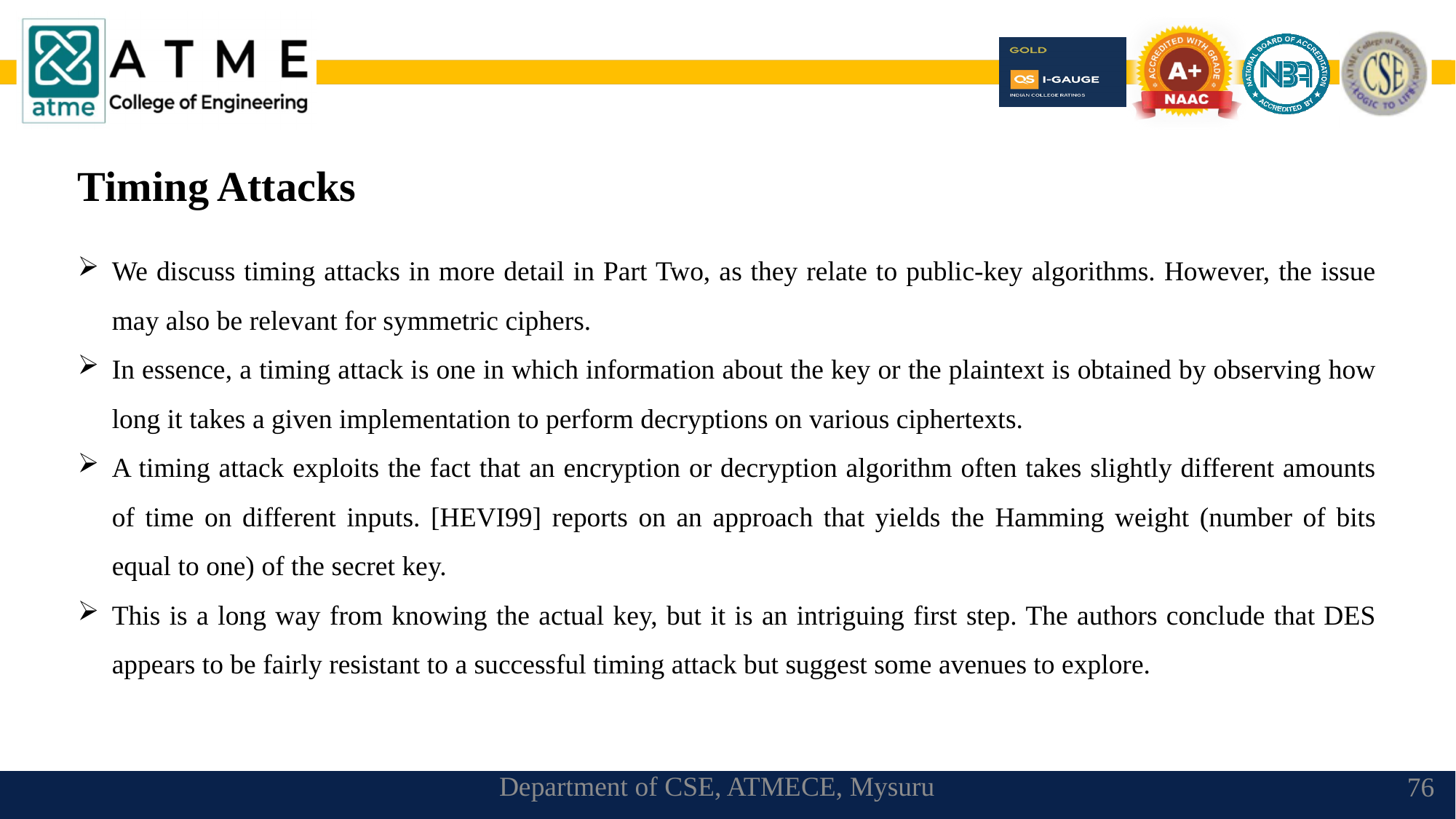

Timing Attacks
We discuss timing attacks in more detail in Part Two, as they relate to public-key algorithms. However, the issue may also be relevant for symmetric ciphers.
In essence, a timing attack is one in which information about the key or the plaintext is obtained by observing how long it takes a given implementation to perform decryptions on various ciphertexts.
A timing attack exploits the fact that an encryption or decryption algorithm often takes slightly different amounts of time on different inputs. [HEVI99] reports on an approach that yields the Hamming weight (number of bits equal to one) of the secret key.
This is a long way from knowing the actual key, but it is an intriguing first step. The authors conclude that DES appears to be fairly resistant to a successful timing attack but suggest some avenues to explore.
Department of CSE, ATMECE, Mysuru
76